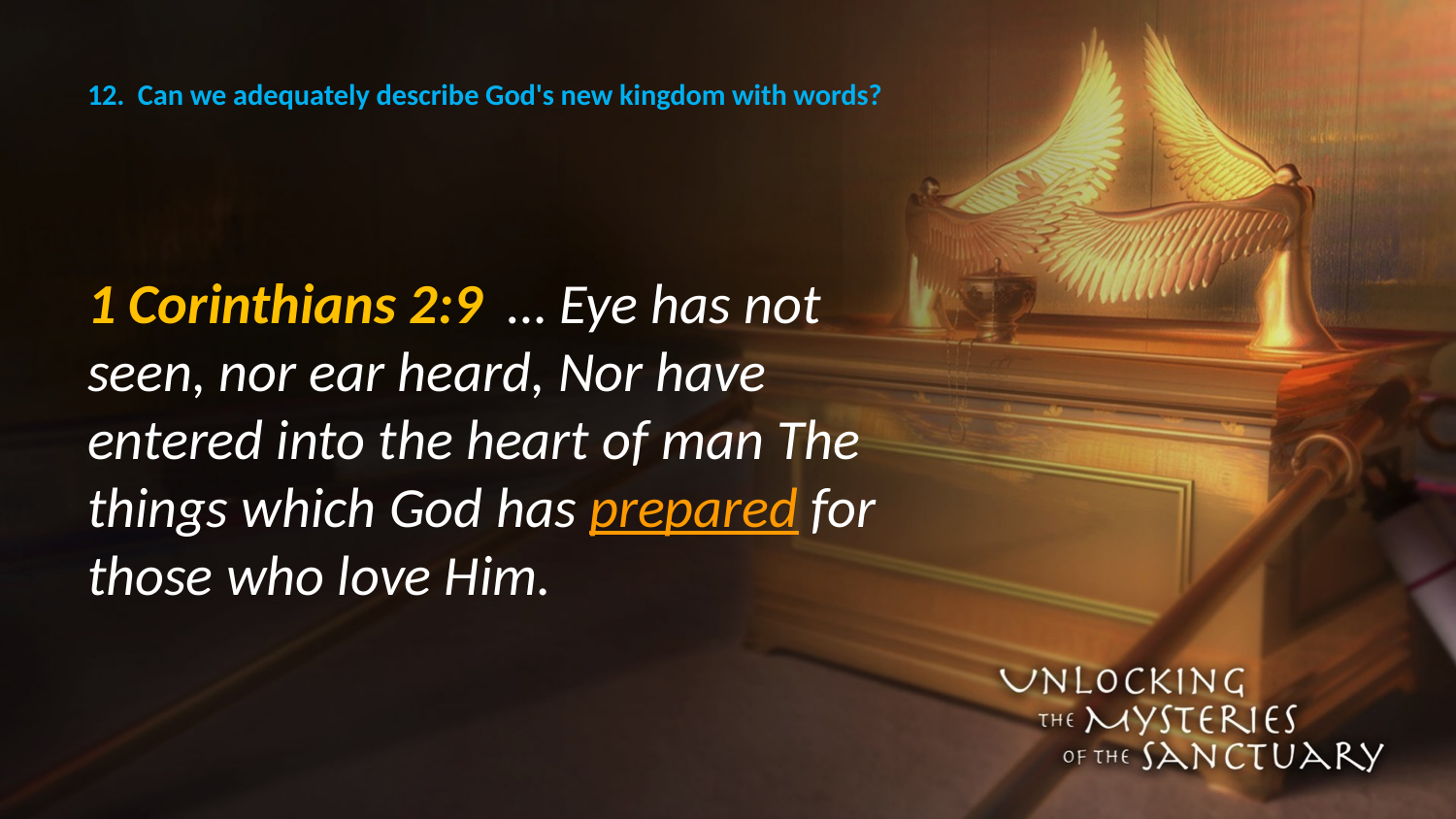

# 12.  Can we adequately describe God's new kingdom with words?

1 Corinthians 2:9  … Eye has not seen, nor ear heard, Nor have entered into the heart of man The things which God has prepared for those who love Him.